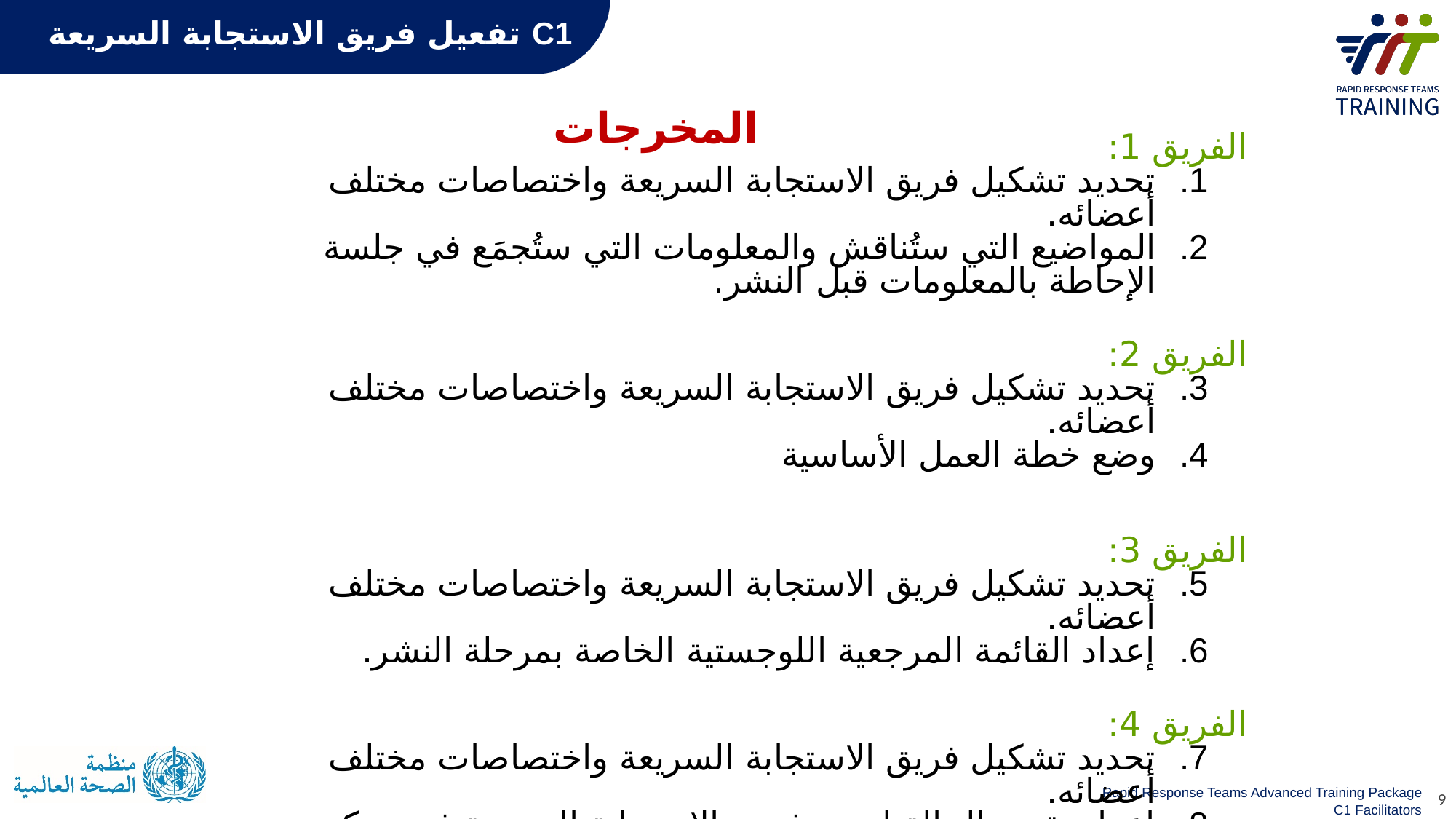

# C1 تفعيل فريق الاستجابة السريعة
المخرجات
الفريق 1:
تحديد تشكيل فريق الاستجابة السريعة واختصاصات مختلف أعضائه.
المواضيع التي ستُناقش والمعلومات التي ستُجمَع في جلسة الإحاطة بالمعلومات قبل النشر.

الفريق 2:
تحديد تشكيل فريق الاستجابة السريعة واختصاصات مختلف أعضائه.
وضع خطة العمل الأساسية

الفريق 3:
تحديد تشكيل فريق الاستجابة السريعة واختصاصات مختلف أعضائه.
إعداد القائمة المرجعية اللوجستية الخاصة بمرحلة النشر.

الفريق 4:
تحديد تشكيل فريق الاستجابة السريعة واختصاصات مختلف أعضائه.
إعداد تقرير الحالة لمدير فريق الاستجابة السريعة في مركز عمليات الطوارئ لتحديد الخطوات التالية.